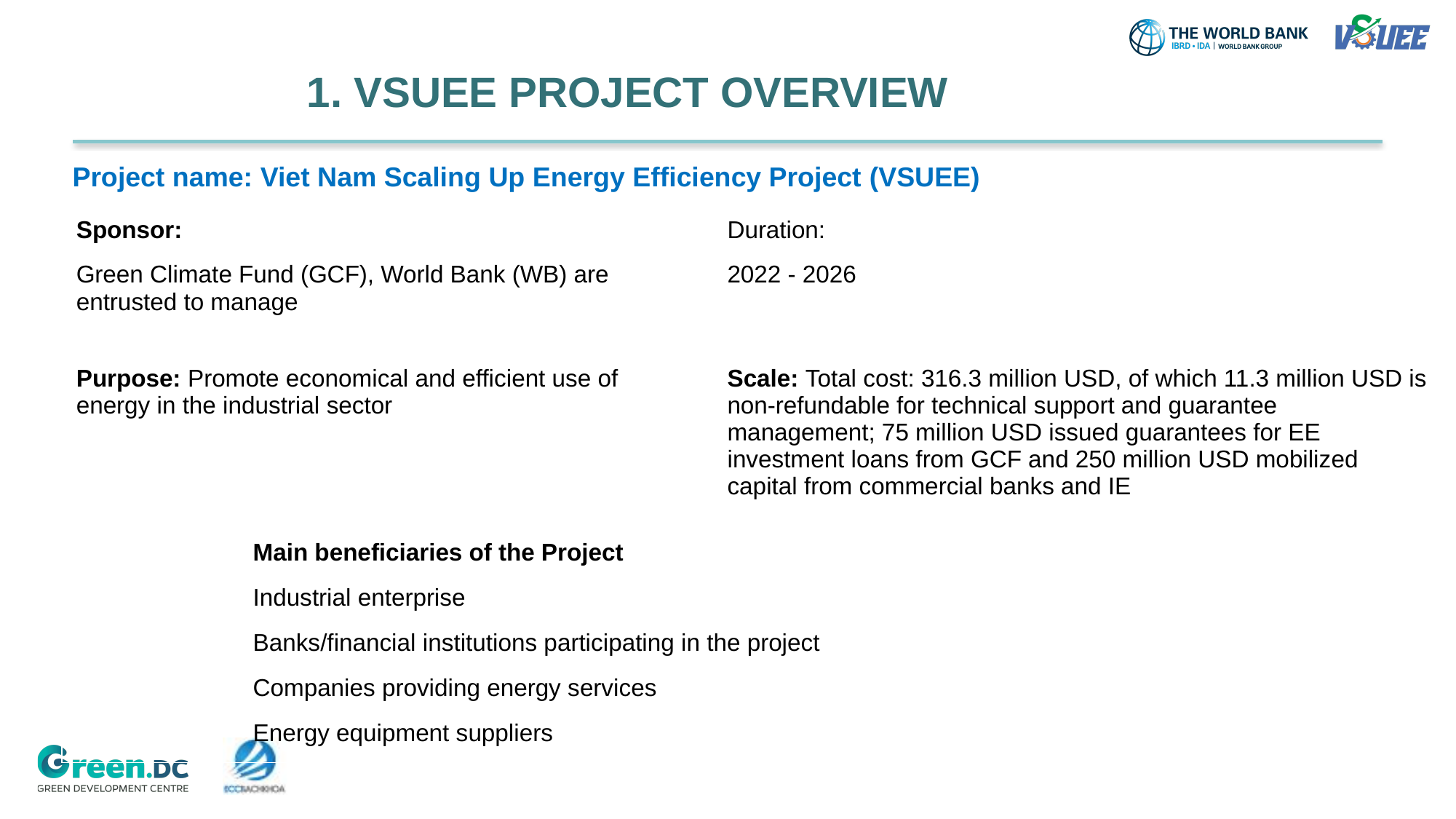

# 1. VSUEE PROJECT OVERVIEW
Project name: Viet Nam Scaling Up Energy Efficiency Project (VSUEE)
| Sponsor: Green Climate Fund (GCF), World Bank (WB) are entrusted to manage is entrusted to manage is entrusted to manage | Duration: 2022 - 2026 |
| --- | --- |
| Purpose: Promote economical and efficient use of energy in the industrial sector | Scale: Total cost: 316.3 million USD, of which 11.3 million USD is non-refundable for technical support and guarantee management; 75 million USD issued guarantees for EE investment loans from GCF and 250 million USD mobilized capital from commercial banks and IE |
| Main beneficiaries of the Project Industrial enterprise Banks/financial institutions participating in the project Companies providing energy services Energy equipment suppliers |  |